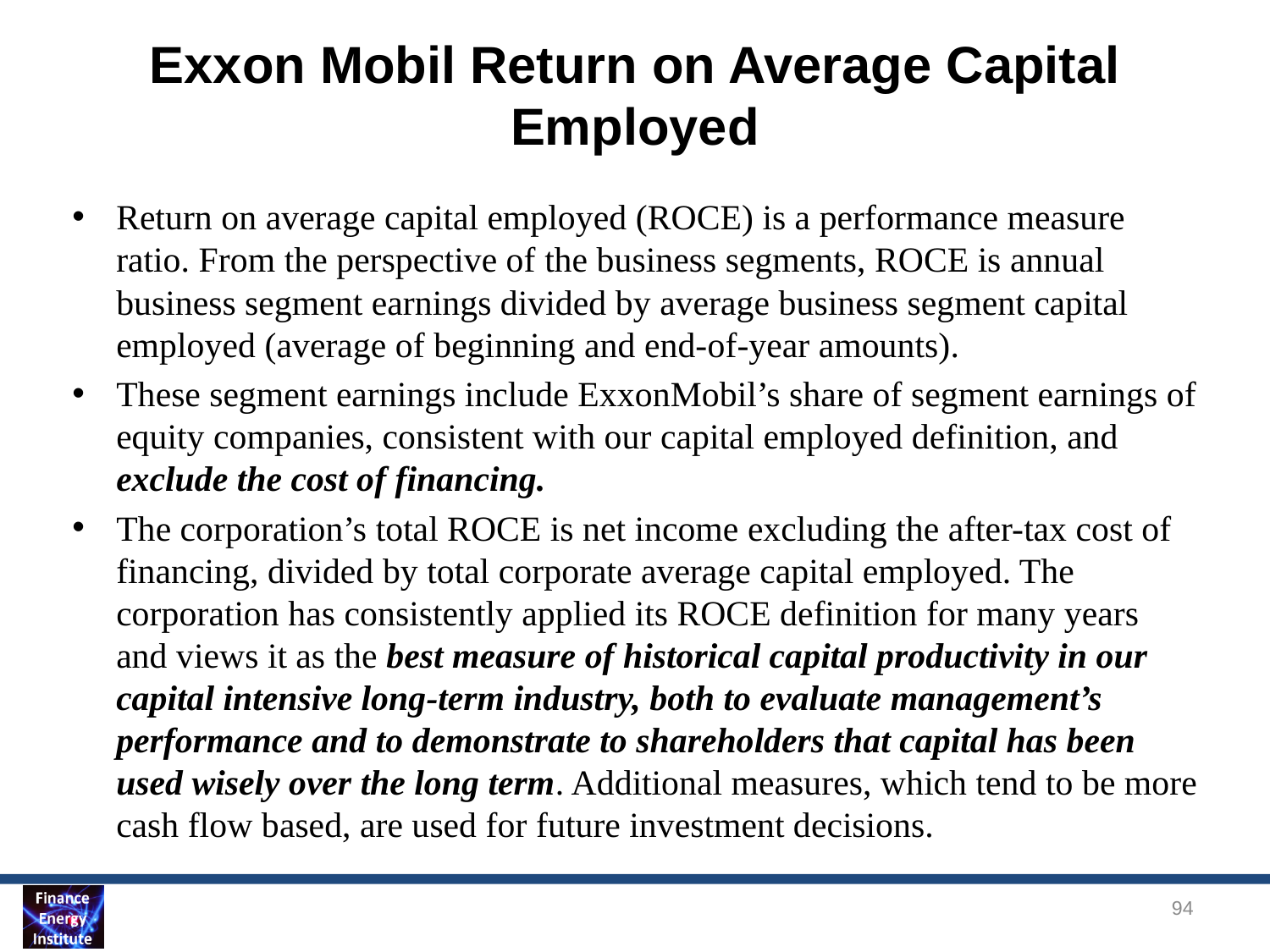

# Exxon Mobil Return on Average Capital Employed
Return on average capital employed (ROCE) is a performance measure ratio. From the perspective of the business segments, ROCE is annual business segment earnings divided by average business segment capital employed (average of beginning and end-of-year amounts).
These segment earnings include ExxonMobil’s share of segment earnings of equity companies, consistent with our capital employed definition, and exclude the cost of financing.
The corporation’s total ROCE is net income excluding the after-tax cost of financing, divided by total corporate average capital employed. The corporation has consistently applied its ROCE definition for many years and views it as the best measure of historical capital productivity in our capital intensive long-term industry, both to evaluate management’s performance and to demonstrate to shareholders that capital has been used wisely over the long term. Additional measures, which tend to be more cash flow based, are used for future investment decisions.
94